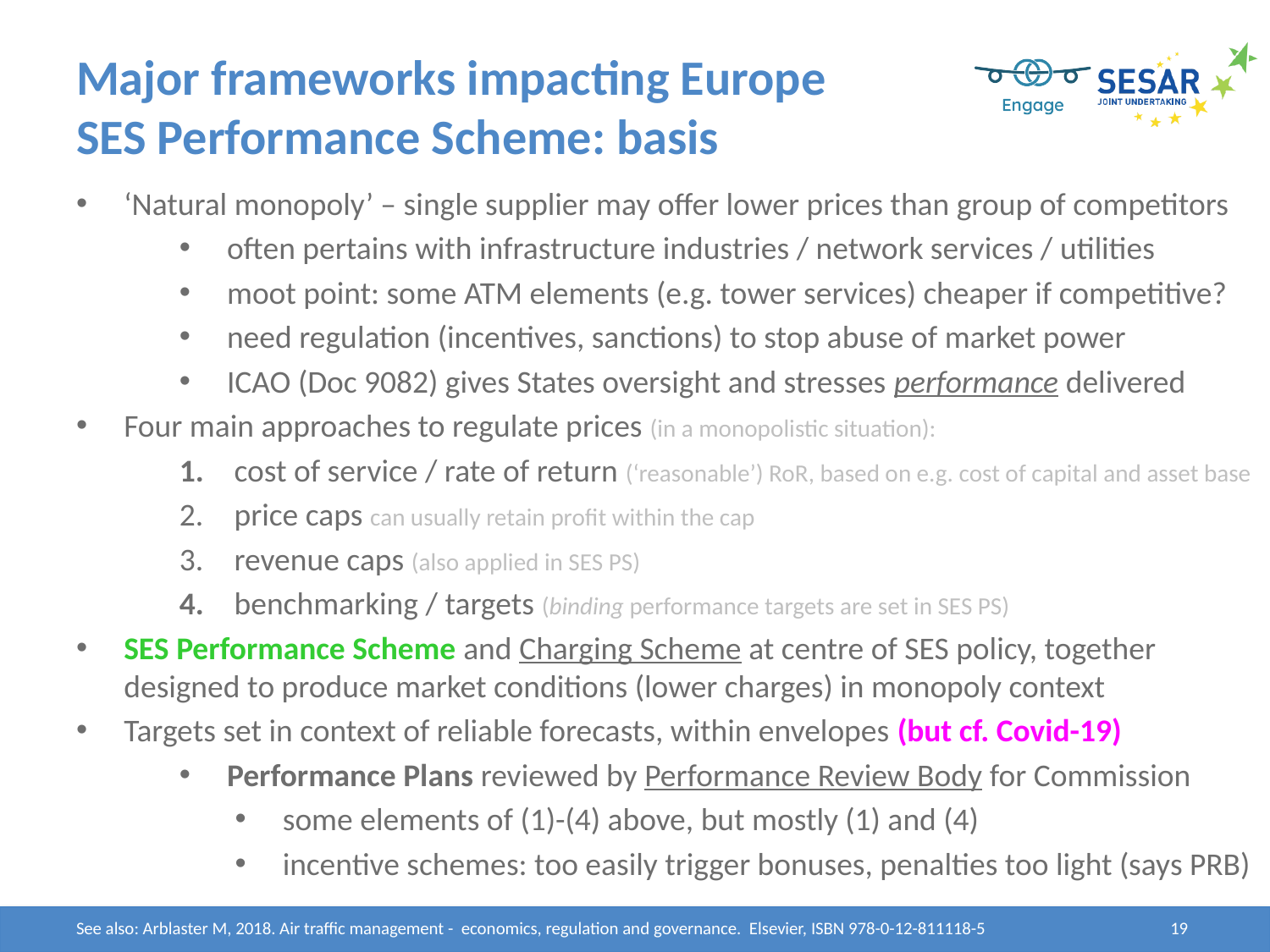

# Major frameworks impacting Europe SES Performance Scheme: basis
‘Natural monopoly’ – single supplier may offer lower prices than group of competitors
often pertains with infrastructure industries / network services / utilities
moot point: some ATM elements (e.g. tower services) cheaper if competitive?
need regulation (incentives, sanctions) to stop abuse of market power
ICAO (Doc 9082) gives States oversight and stresses performance delivered
Four main approaches to regulate prices (in a monopolistic situation):
 cost of service / rate of return (‘reasonable’) RoR, based on e.g. cost of capital and asset base
 price caps can usually retain profit within the cap
 revenue caps (also applied in SES PS)
 benchmarking / targets (binding performance targets are set in SES PS)
SES Performance Scheme and Charging Scheme at centre of SES policy, together designed to produce market conditions (lower charges) in monopoly context
Targets set in context of reliable forecasts, within envelopes (but cf. Covid-19)
Performance Plans reviewed by Performance Review Body for Commission
some elements of (1)-(4) above, but mostly (1) and (4)
incentive schemes: too easily trigger bonuses, penalties too light (says PRB)

See also: Arblaster M, 2018. Air traffic management -  economics, regulation and governance.  Elsevier, ISBN 978-0-12-811118-5
19